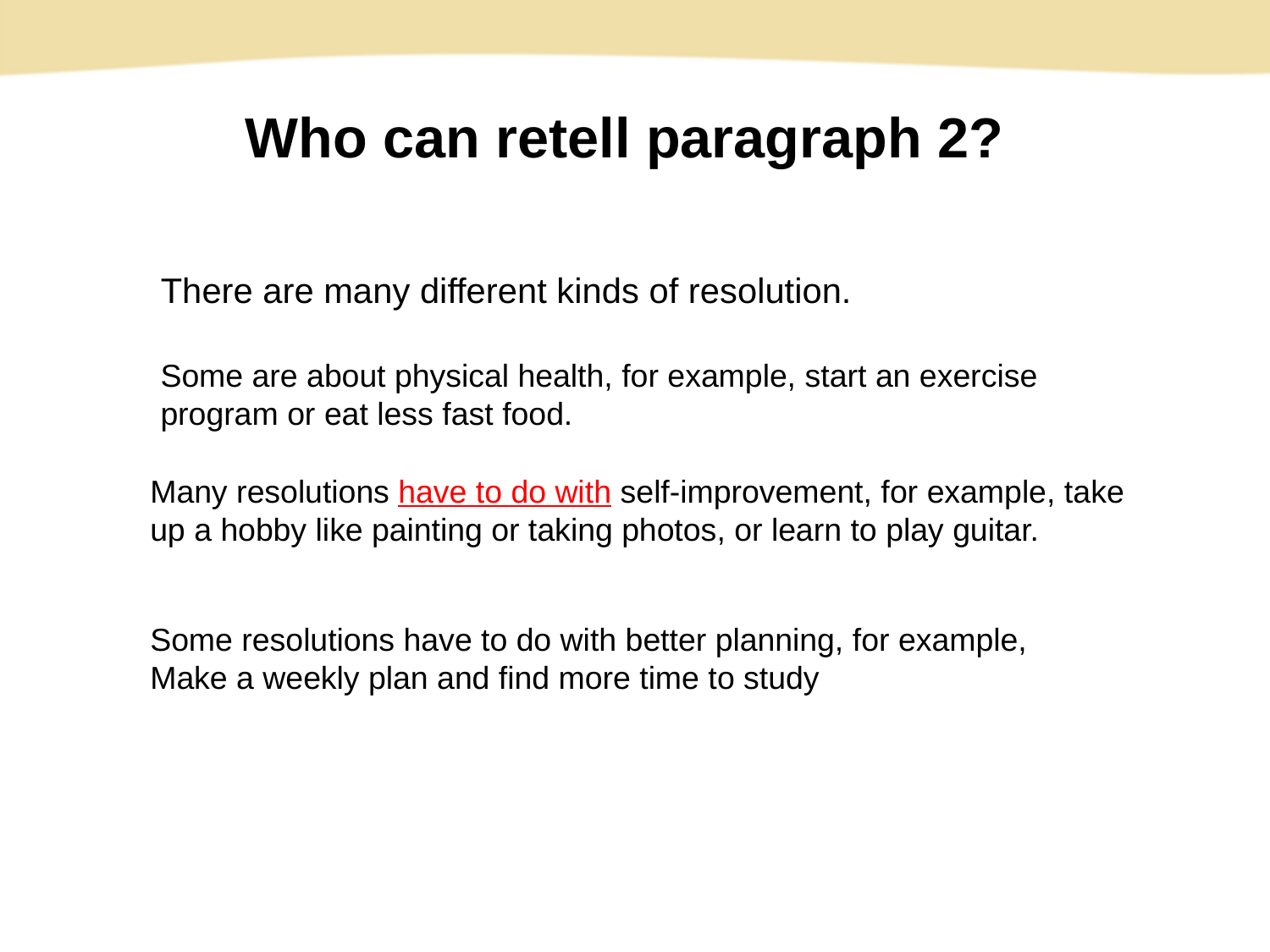

Who can retell paragraph 2?
There are many different kinds of resolution.
Some are about physical health, for example, start an exercise program or eat less fast food.
Many resolutions have to do with self-improvement, for example, take up a hobby like painting or taking photos, or learn to play guitar.
Some resolutions have to do with better planning, for example, Make a weekly plan and find more time to study